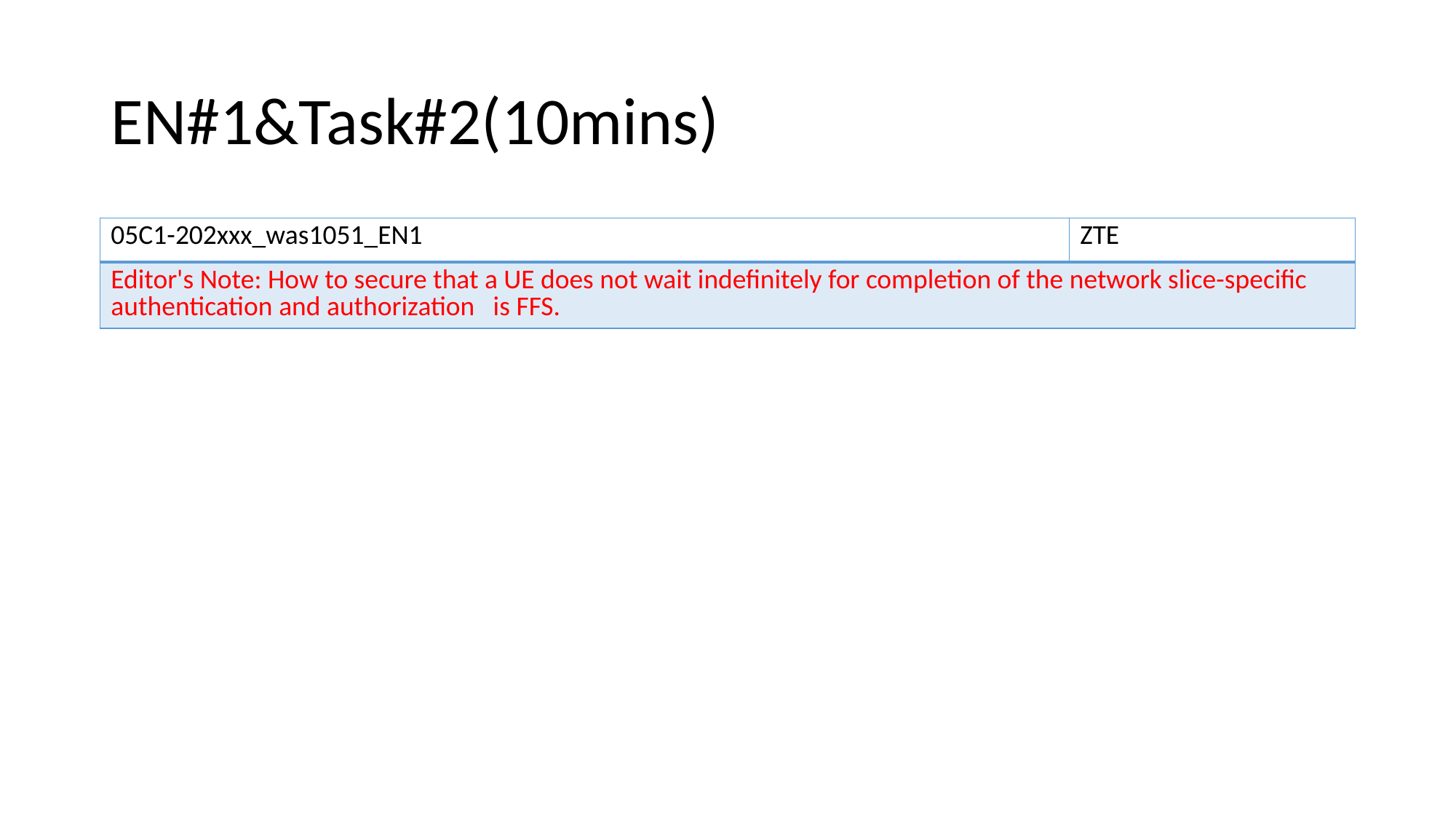

# EN#1&Task#2(10mins)
| 05C1-202xxx\_was1051\_EN1 | ZTE |
| --- | --- |
| Editor's Note: How to secure that a UE does not wait indefinitely for completion of the network slice-specific authentication and authorization is FFS. |  |